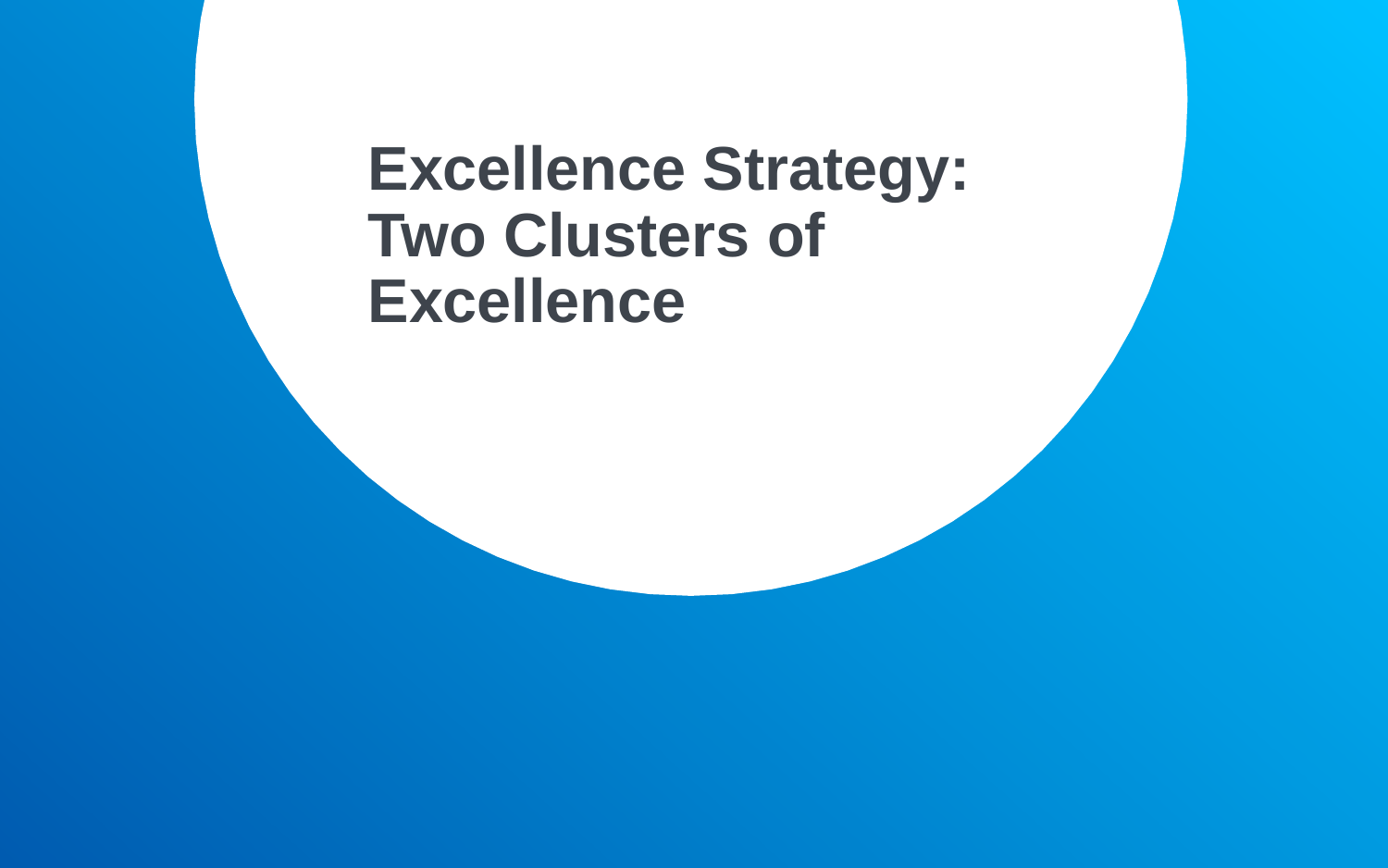

# Excellence Strategy: Two Clusters of Excellence